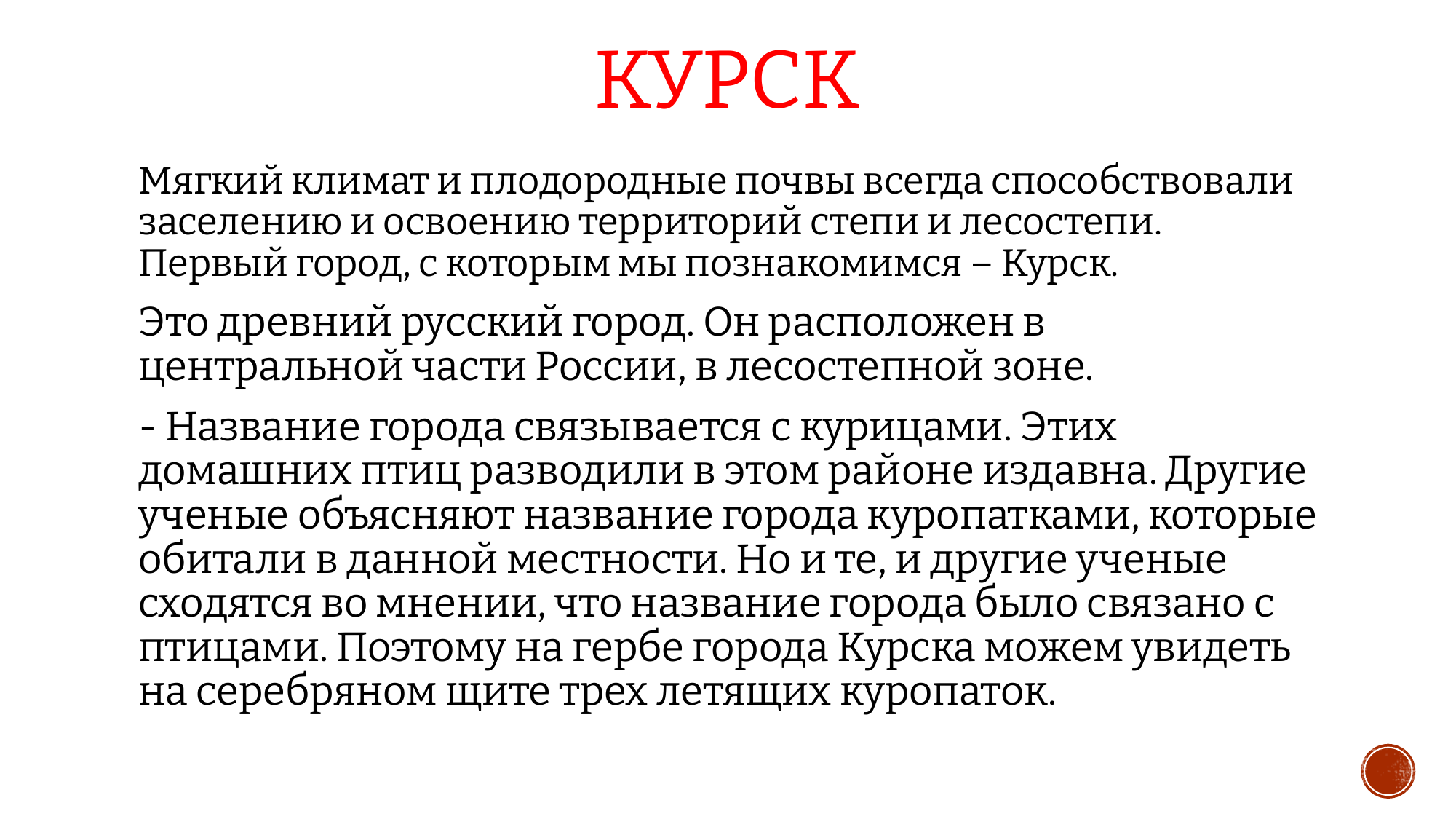

# КУРСК
Мягкий климат и плодородные почвы всегда способствовали заселению и освоению территорий степи и лесостепи. Первый город, с которым мы познакомимся – Курск.
Это древний русский город. Он расположен в центральной части России, в лесостепной зоне.
- Название города связывается с курицами. Этих домашних птиц разводили в этом районе издавна. Другие ученые объясняют название города куропатками, которые обитали в данной местности. Но и те, и другие ученые сходятся во мнении, что название города было связано с птицами. Поэтому на гербе города Курска можем увидеть на серебряном щите трех летящих куропаток.